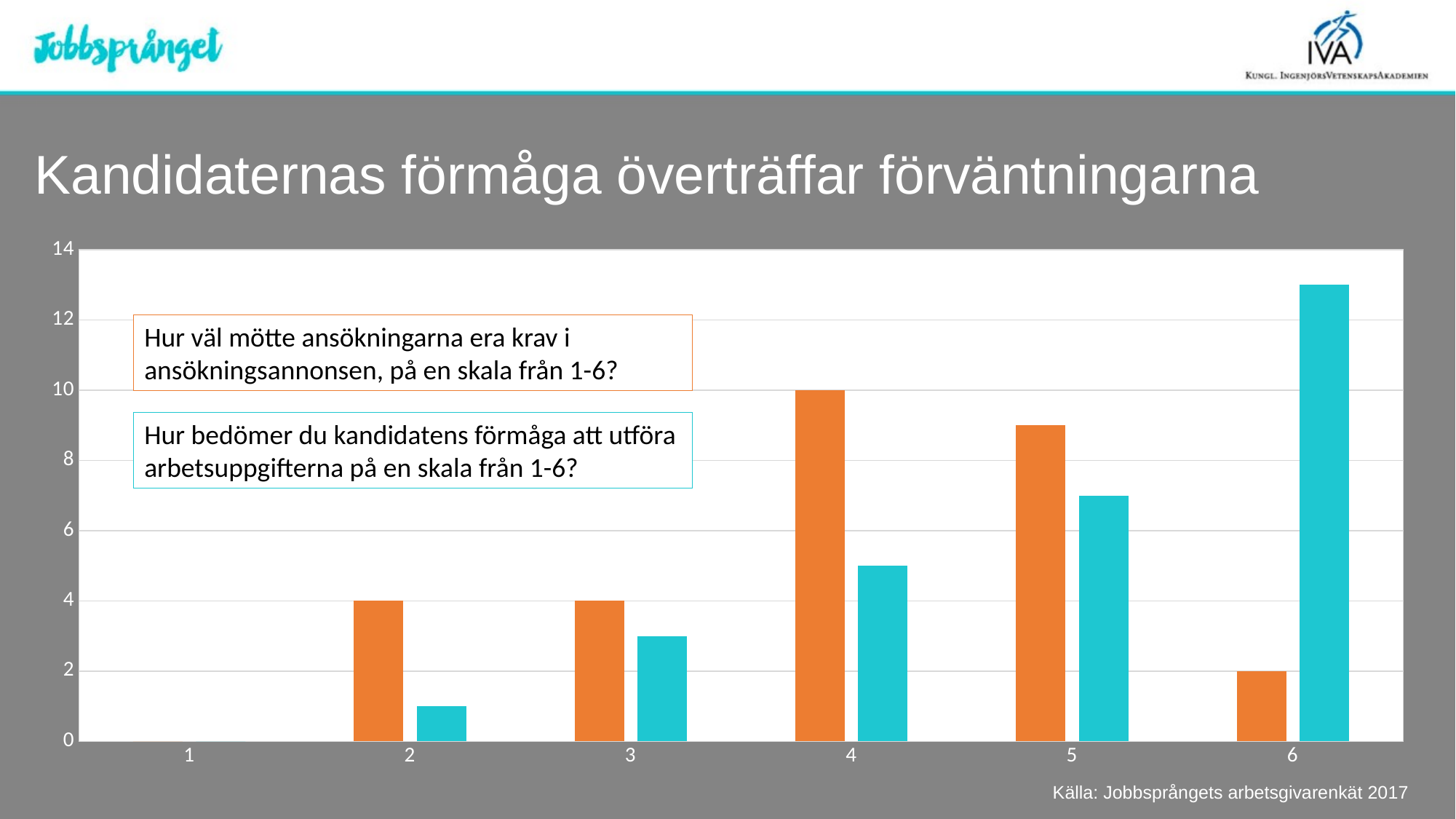

# Kandidaternas förmåga överträffar förväntningarna

### Chart

| Category | Kolumn1 | Kolumn2 |
|---|---|---|
| 1 | 0.0 | 0.0 |
| 2 | 4.0 | 1.0 |
| 3 | 4.0 | 3.0 |
| 4 | 10.0 | 5.0 |
| 5 | 9.0 | 7.0 |
| 6 | 2.0 | 13.0 |
Hur väl mötte ansökningarna era krav i ansökningsannonsen, på en skala från 1-6?
Hur bedömer du kandidatens förmåga att utföra arbetsuppgifterna på en skala från 1-6?
Källa: Jobbsprångets arbetsgivarenkät 2017